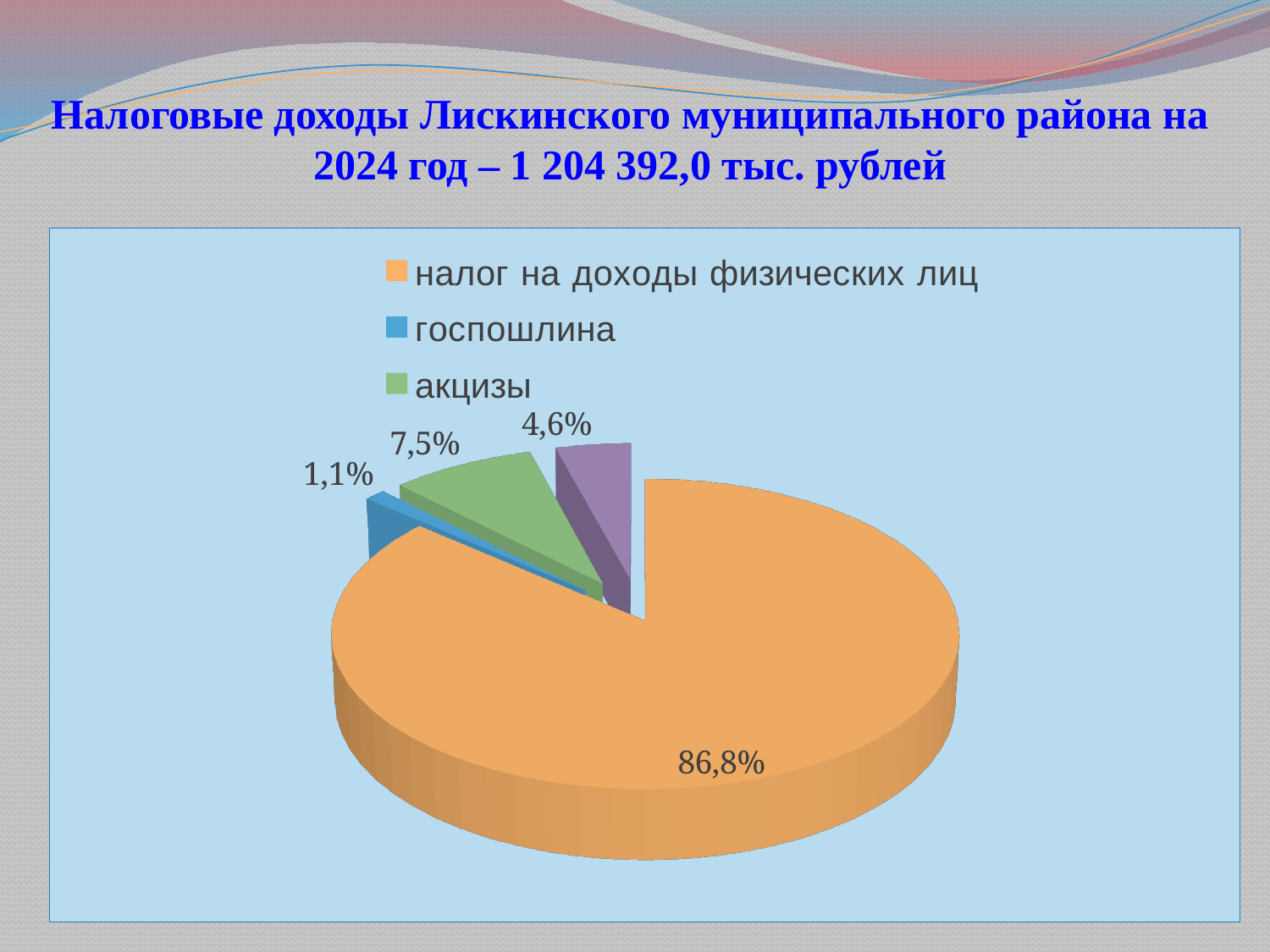

# Налоговые доходы Лискинского муниципального района на 2024 год – 1 204 392,0 тыс. рублей

[unsupported chart]